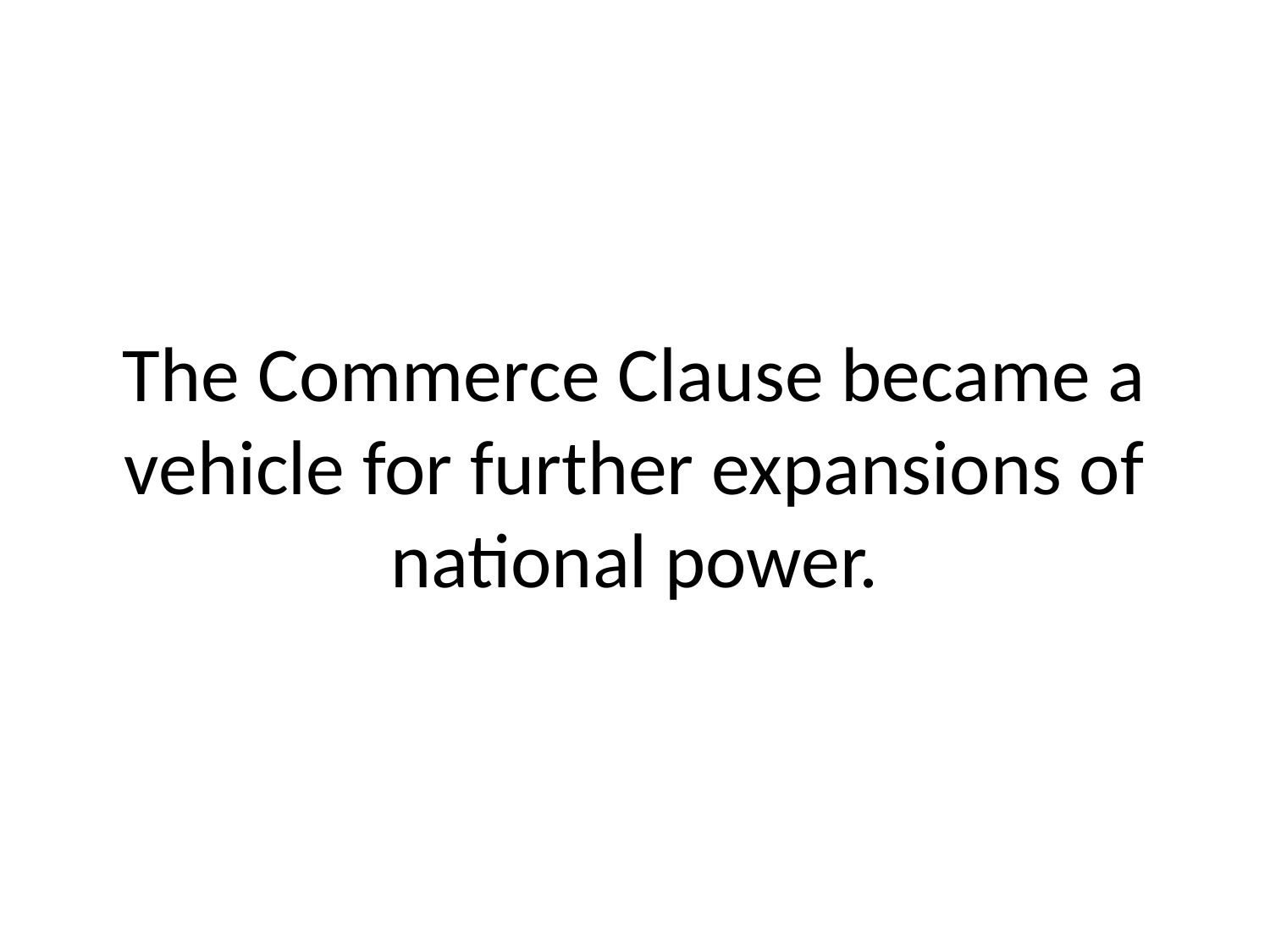

# The Commerce Clause became a vehicle for further expansions of national power.